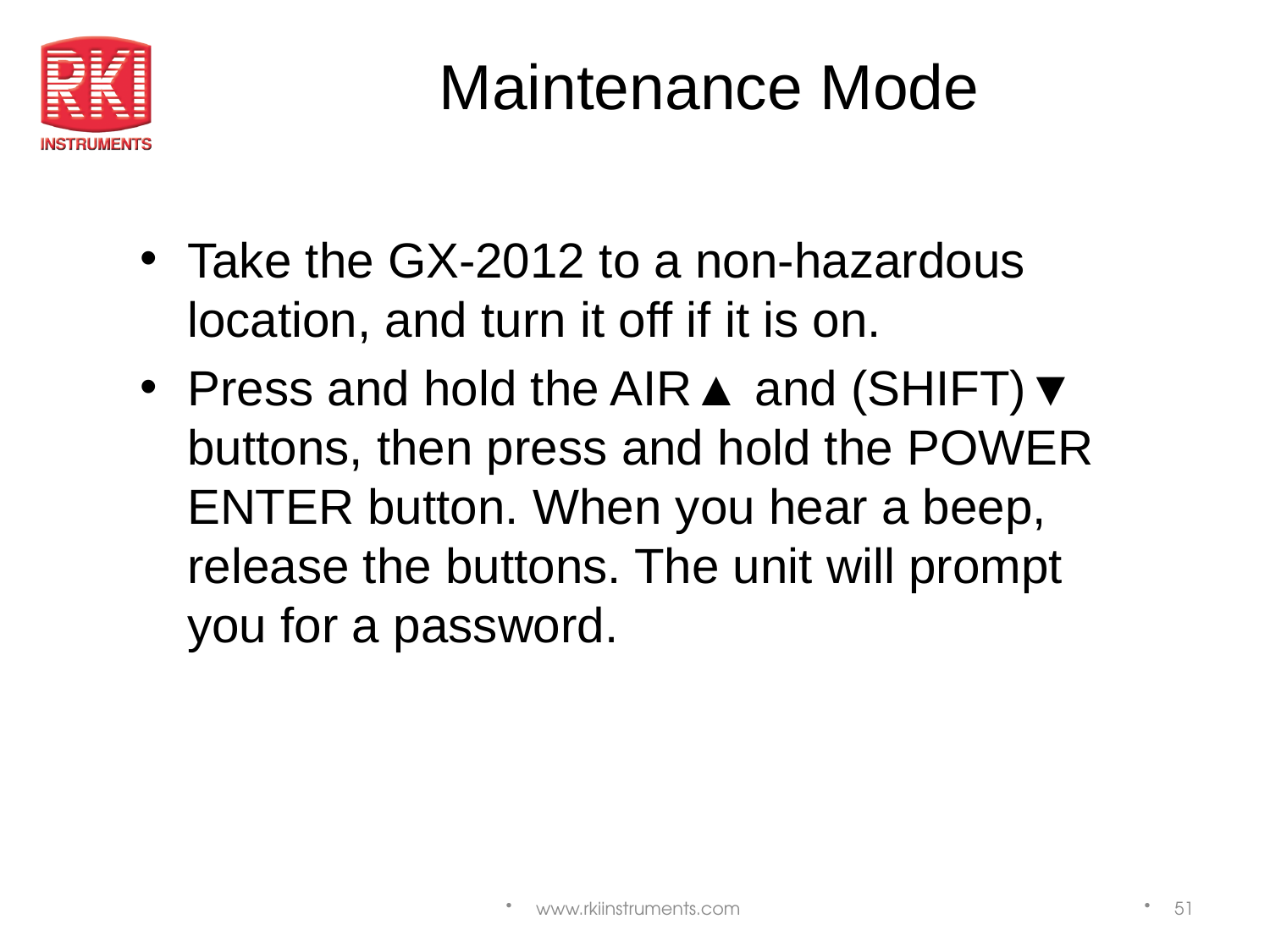

# Maintenance Mode
Take the GX-2012 to a non-hazardous location, and turn it off if it is on.
Press and hold the AIR▲ and (SHIFT)▼ buttons, then press and hold the POWER ENTER button. When you hear a beep, release the buttons. The unit will prompt you for a password.
www.rkiinstruments.com
51